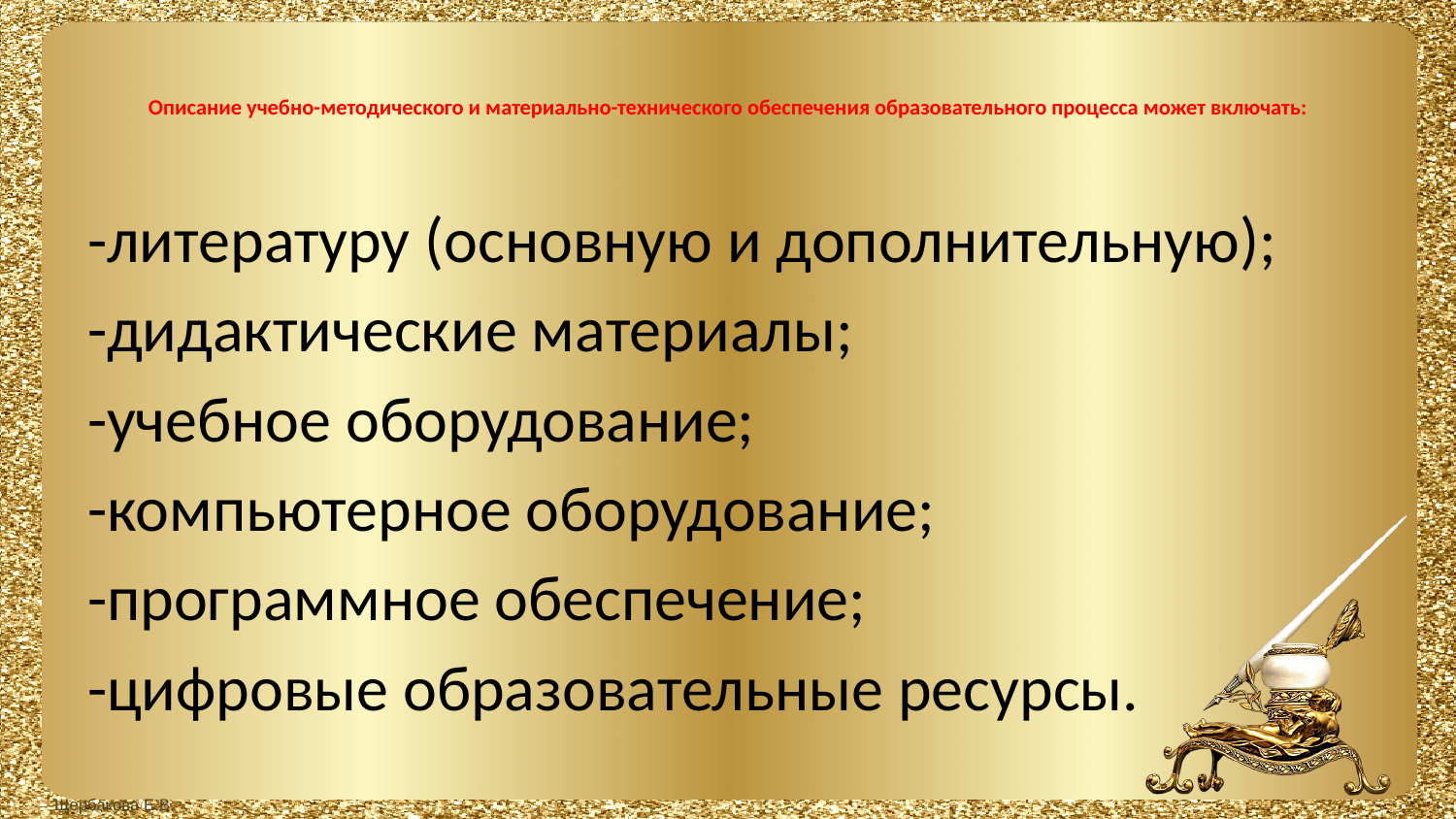

# Описание учебно-методического и материально-технического обеспечения образовательного процесса может включать:
-литературу (основную и дополнительную);
-дидактические материалы;
-учебное оборудование;
-компьютерное оборудование;
-программное обеспечение;
-цифровые образовательные ресурсы.